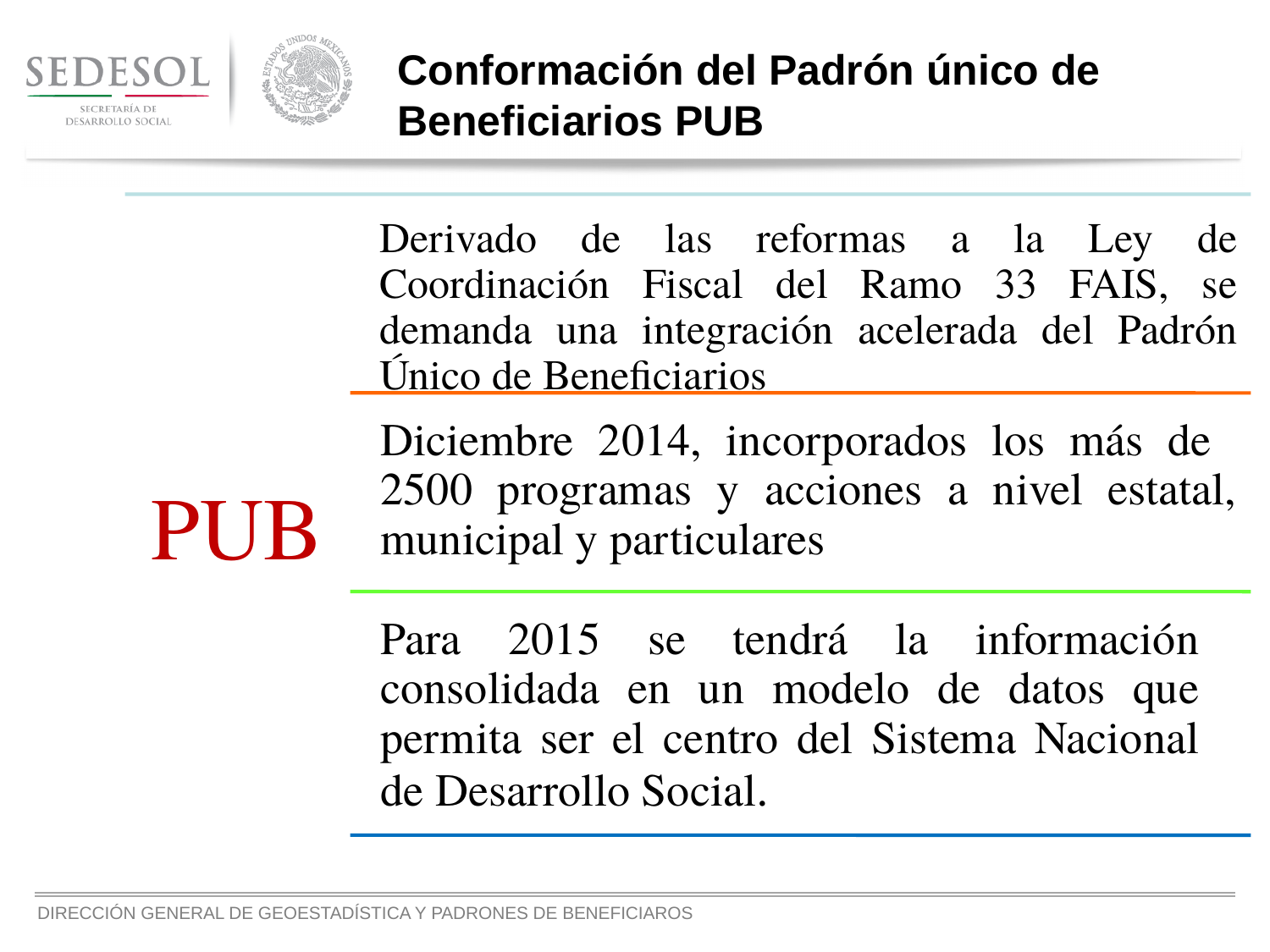

Conformación del Padrón único de Beneficiarios PUB

PUB
Derivado de las reformas a la Ley de Coordinación Fiscal del Ramo 33 FAIS, se demanda una integración acelerada del Padrón Único de Beneficiarios
Diciembre 2014, incorporados los más de  2500 programas y acciones a nivel estatal, municipal y particulares
Para 2015 se tendrá la información consolidada en un modelo de datos que permita ser el centro del Sistema Nacional de Desarrollo Social.